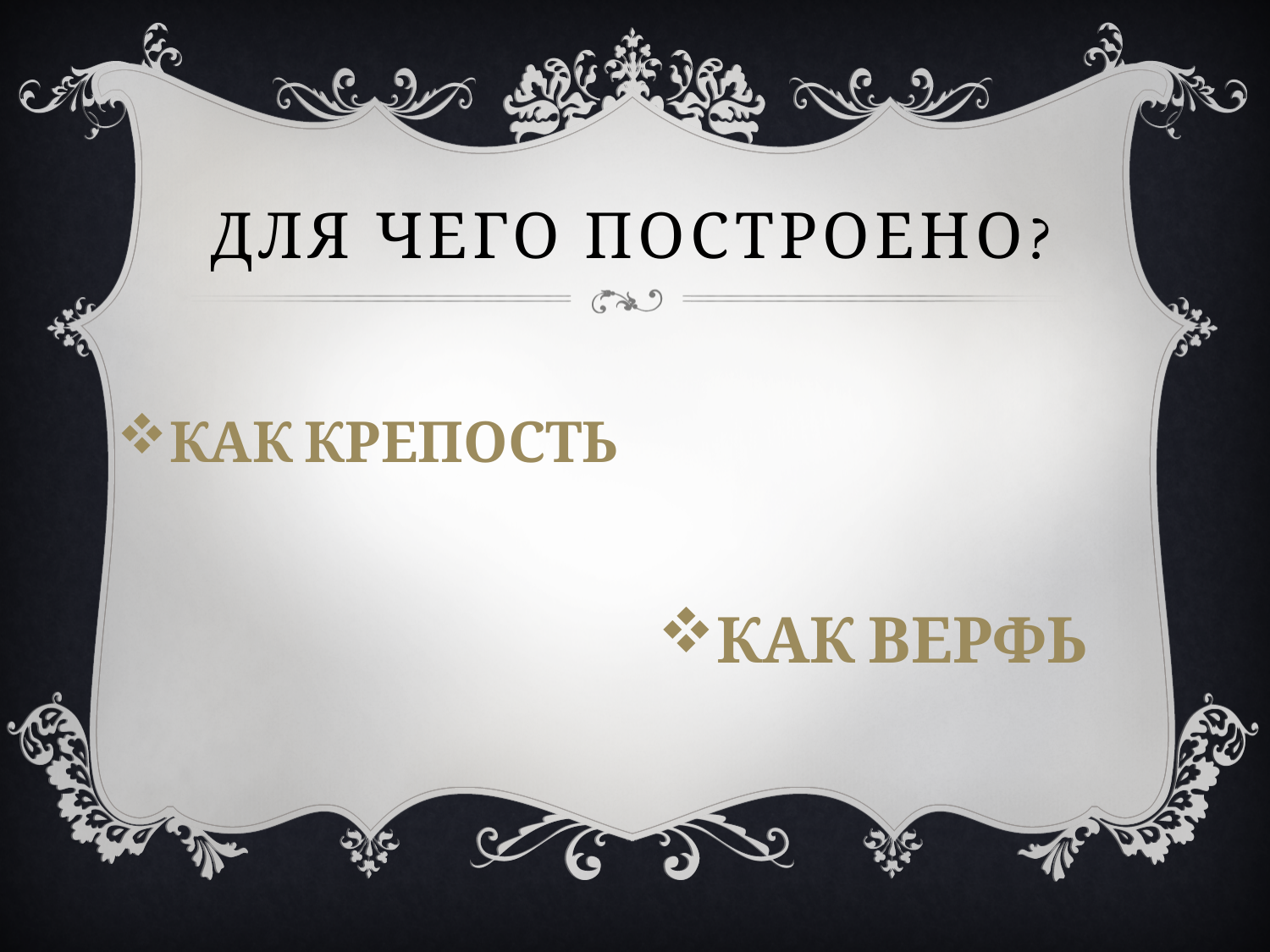

# Для чего построено?
Как крепость
Как верфь